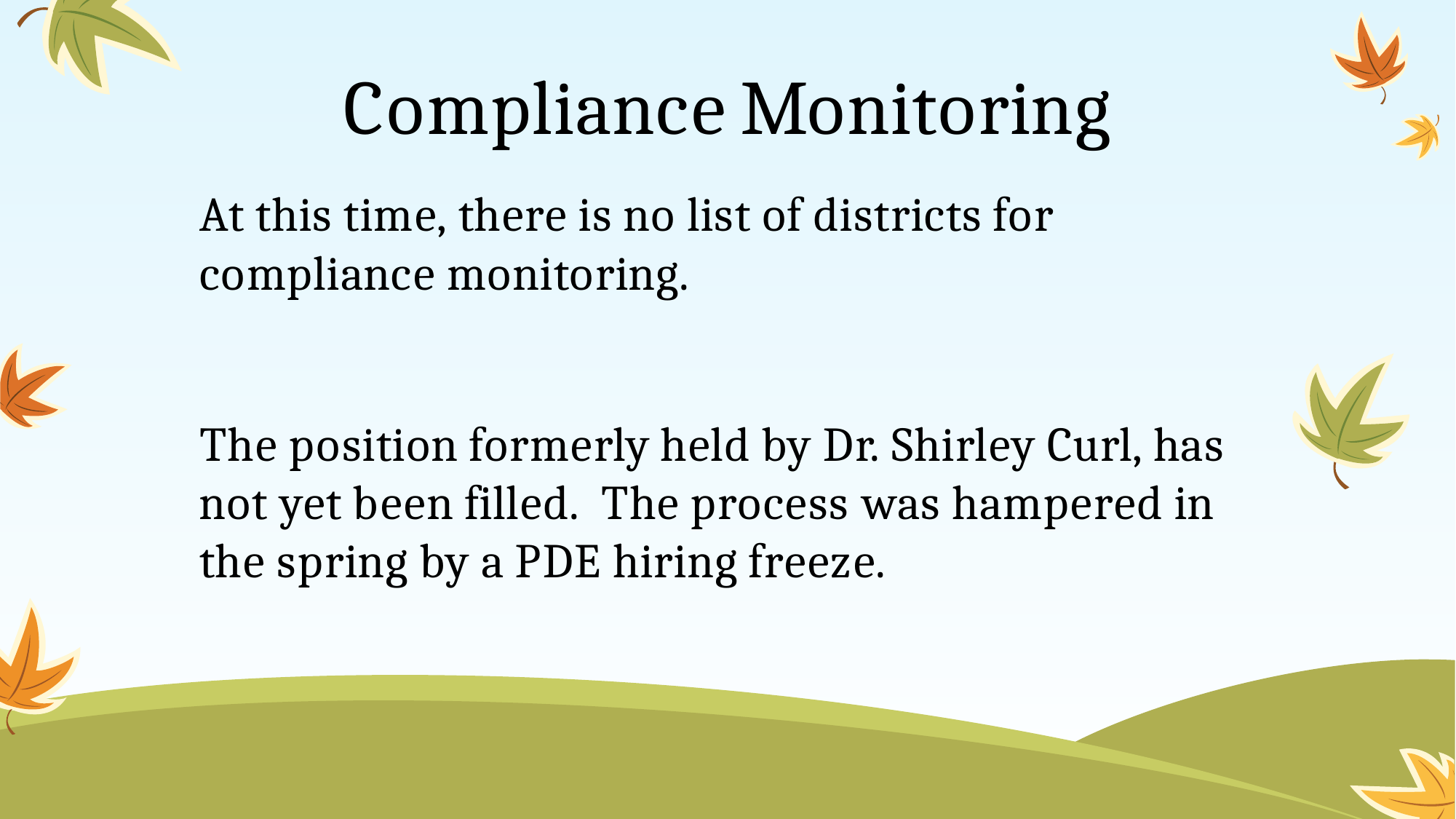

# Compliance Monitoring
At this time, there is no list of districts for compliance monitoring.

The position formerly held by Dr. Shirley Curl, has not yet been filled.  The process was hampered in the spring by a PDE hiring freeze.